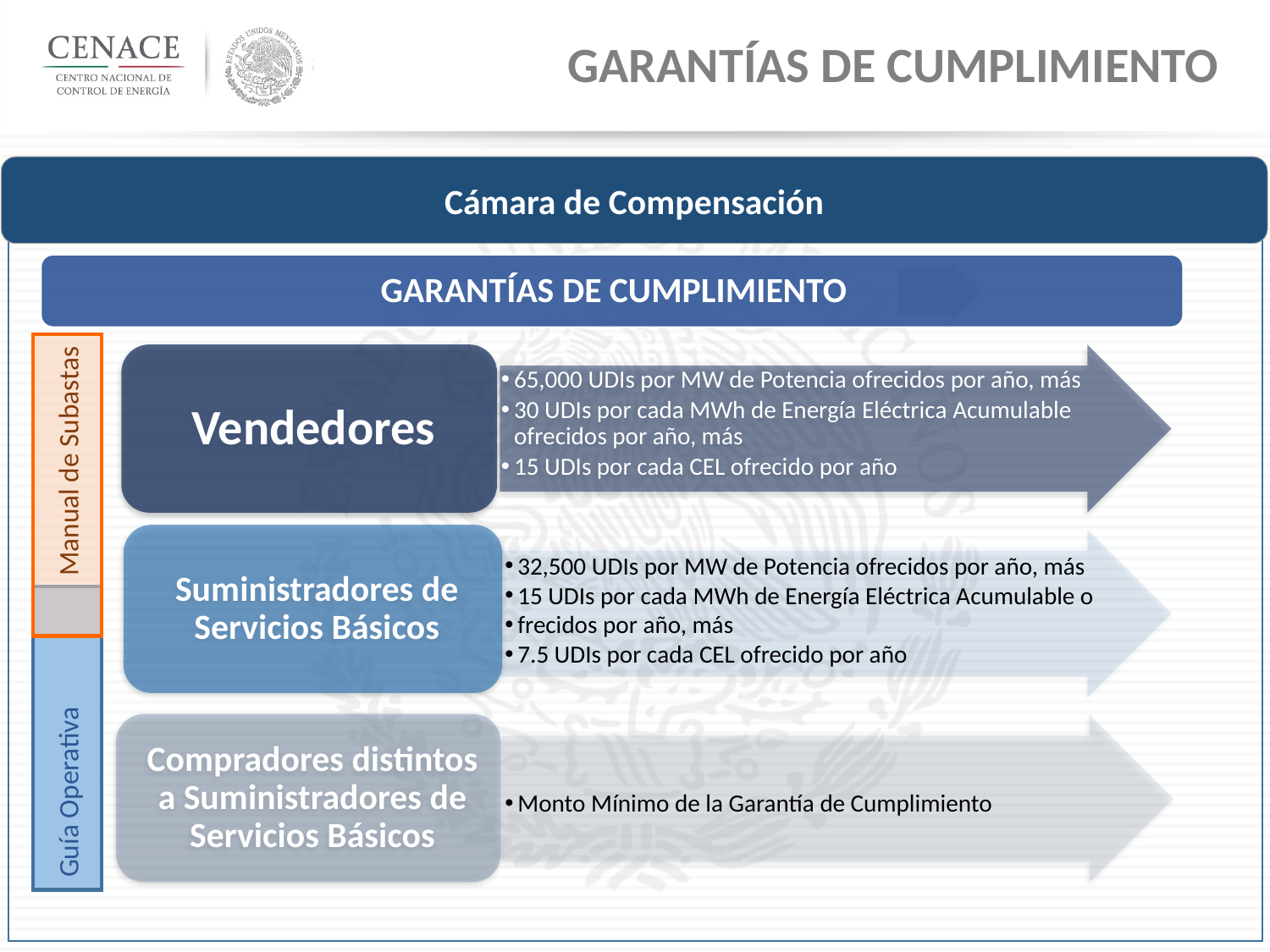

Garantías de Cumplimiento
Cámara de Compensación

GARANTÍAS DE CUMPLIMIENTO
65,000 UDIs por MW de Potencia ofrecidos por año, más
30 UDIs por cada MWh de Energía Eléctrica Acumulable ofrecidos por año, más
15 UDIs por cada CEL ofrecido por año
Vendedores
Suministradores de Servicios Básicos
Compradores distintos a Suministradores de Servicios Básicos
Manual de Subastas
32,500 UDIs por MW de Potencia ofrecidos por año, más
15 UDIs por cada MWh de Energía Eléctrica Acumulable o
frecidos por año, más
7.5 UDIs por cada CEL ofrecido por año
Guía Operativa

Monto Mínimo de la Garantía de Cumplimiento
28